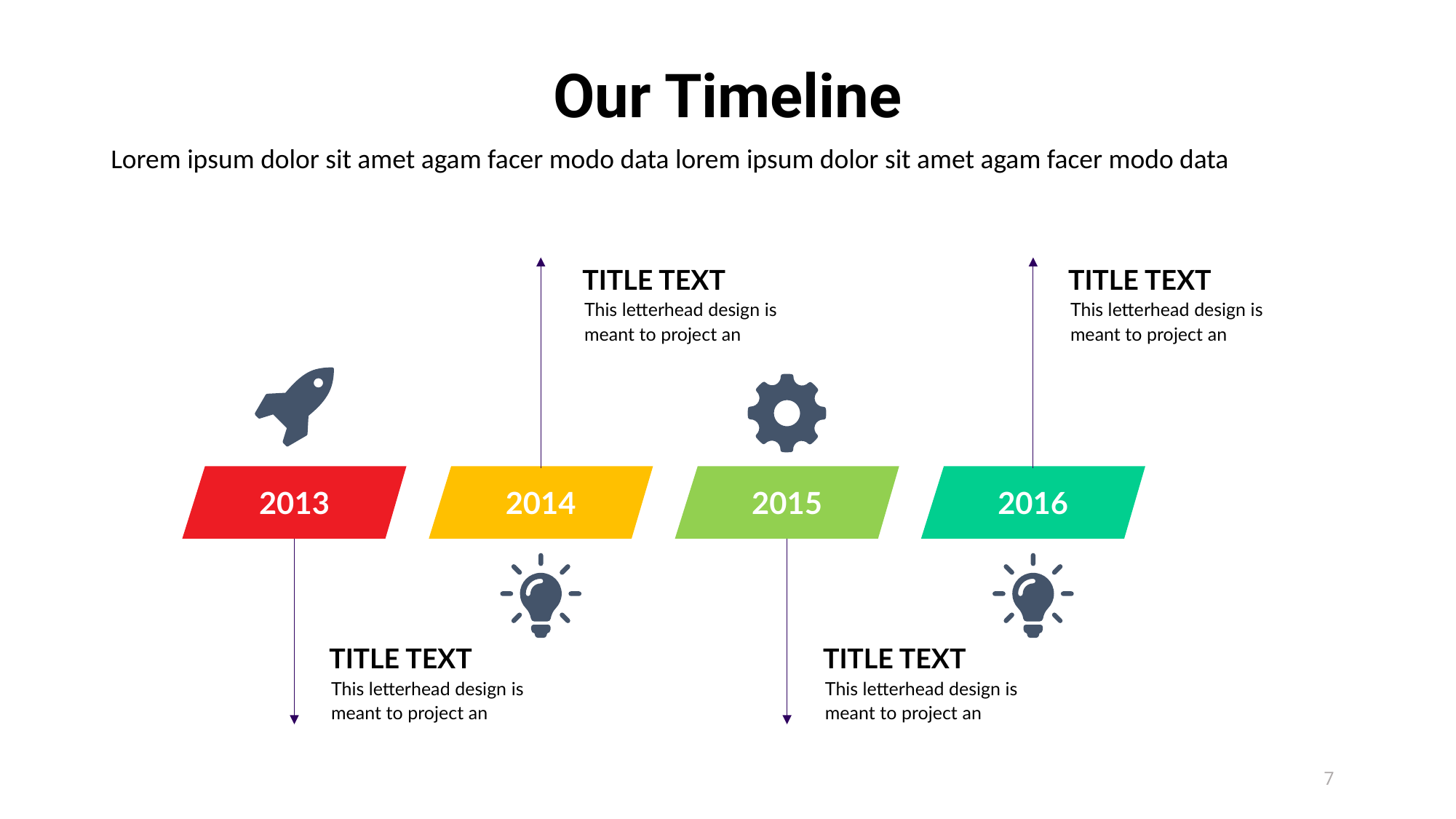

Our Timeline
Lorem ipsum dolor sit amet agam facer modo data lorem ipsum dolor sit amet agam facer modo data
TITLE TEXT
This letterhead design is meant to project an
TITLE TEXT
This letterhead design is meant to project an

2013
2014
2015
2016

TITLE TEXT
This letterhead design is meant to project an
TITLE TEXT
This letterhead design is meant to project an
7